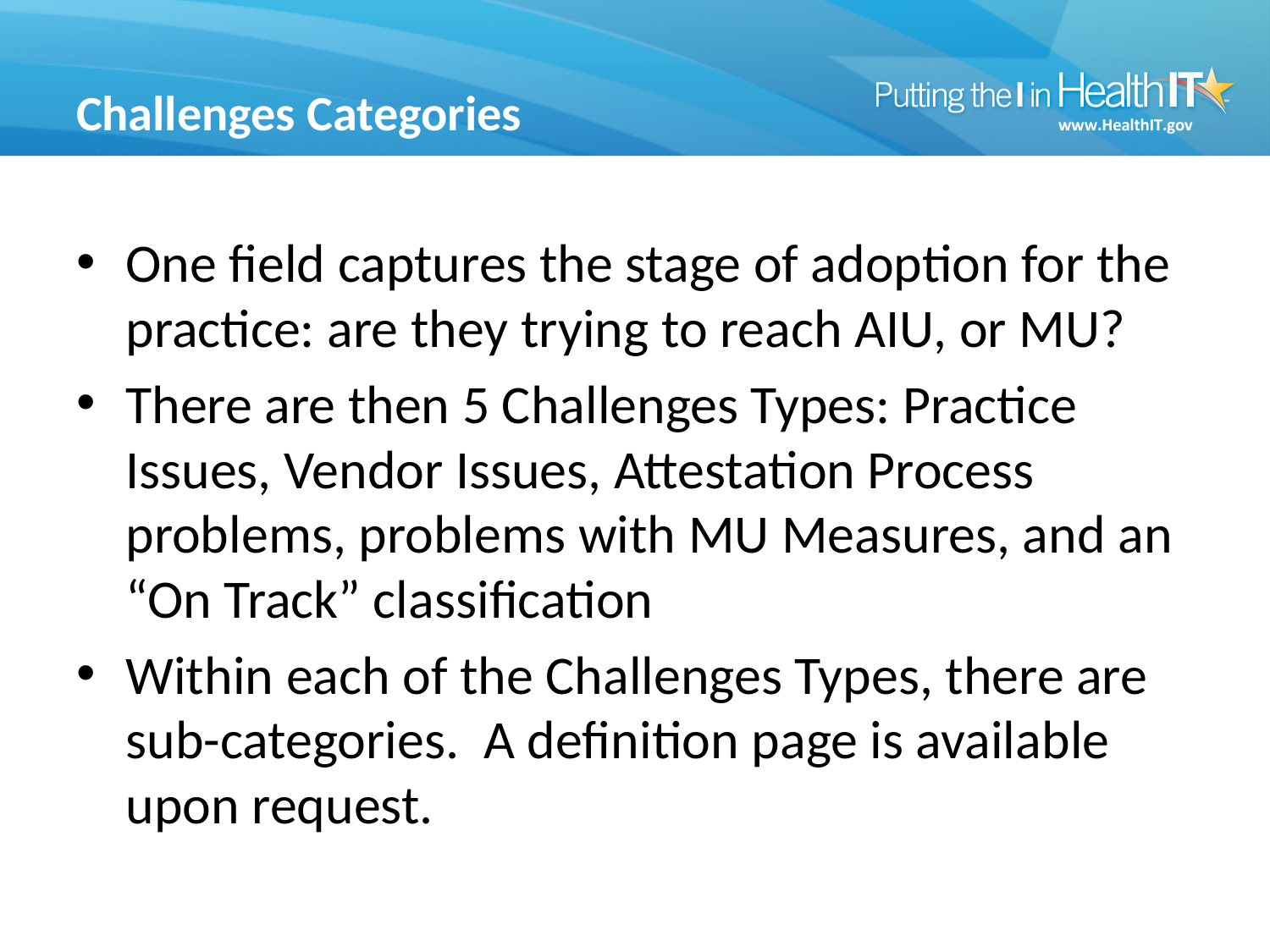

# Challenges Categories
One field captures the stage of adoption for the practice: are they trying to reach AIU, or MU?
There are then 5 Challenges Types: Practice Issues, Vendor Issues, Attestation Process problems, problems with MU Measures, and an “On Track” classification
Within each of the Challenges Types, there are sub-categories.  A definition page is available upon request.